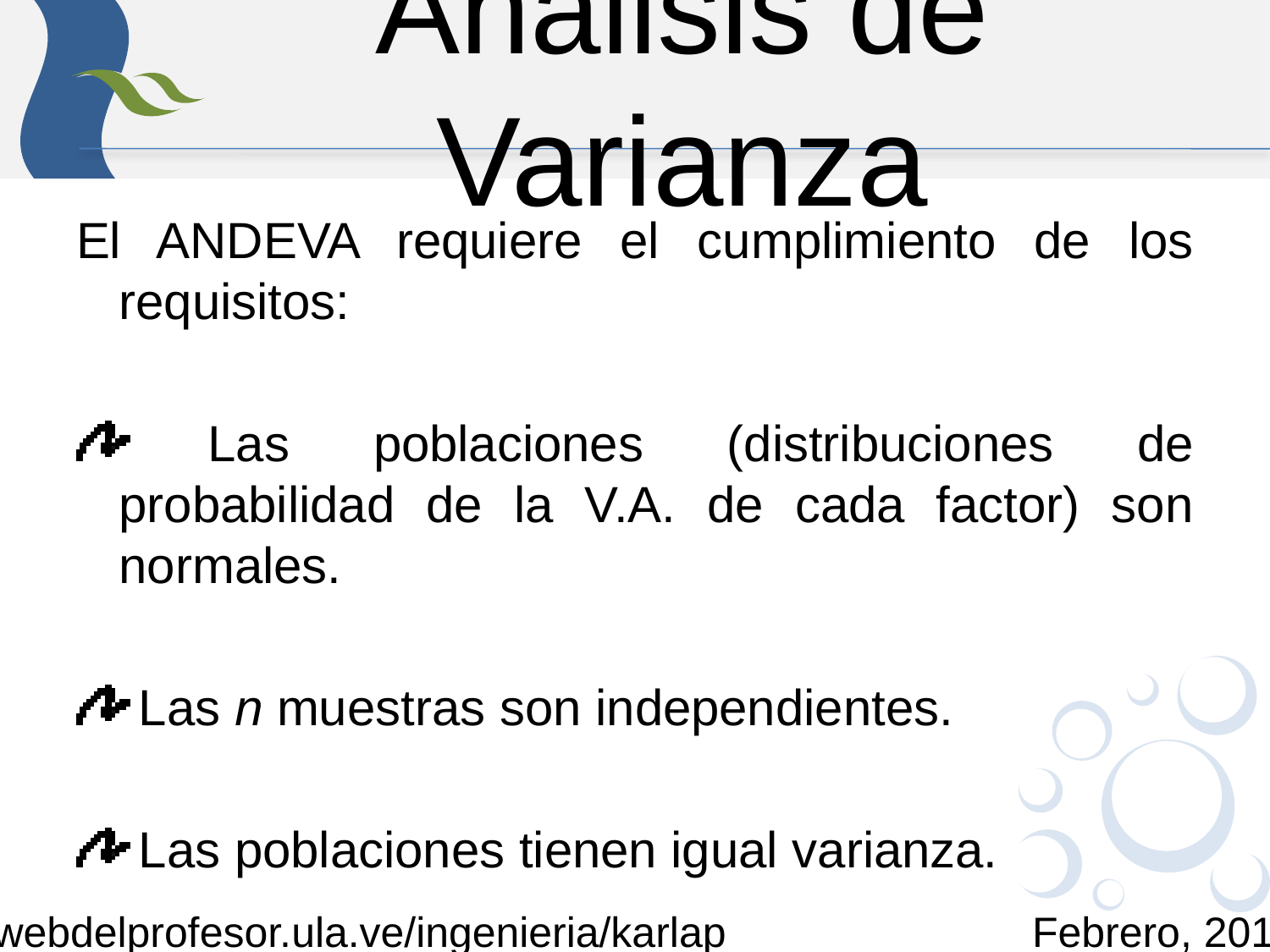

# Análisis de Varianza
El ANDEVA requiere el cumplimiento de los requisitos:

 Las poblaciones (distribuciones de probabilidad de la V.A. de cada factor) son normales.

 Las n muestras son independientes.

 Las poblaciones tienen igual varianza.